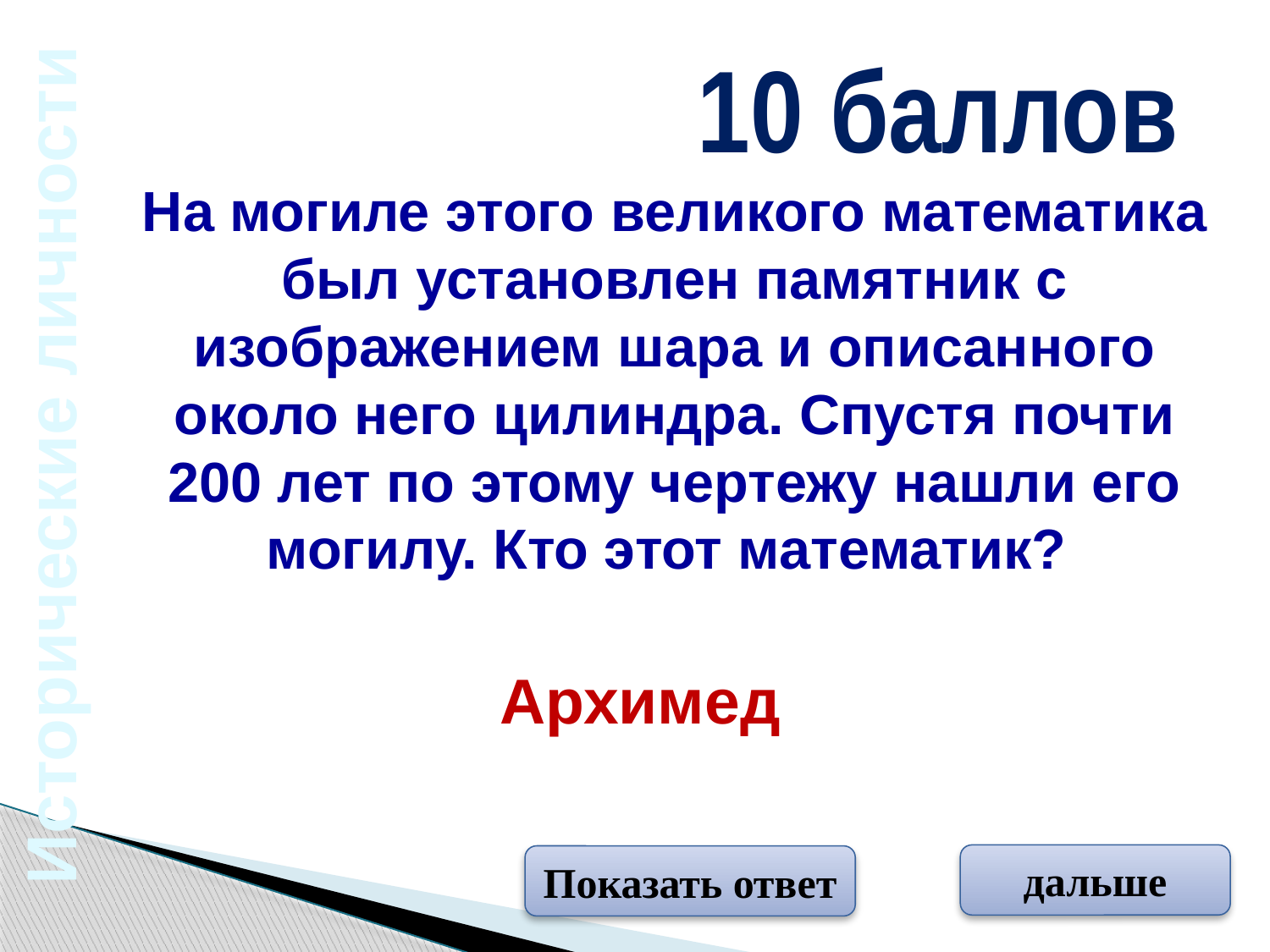

10 баллов
На могиле этого великого математика был установлен памятник с изображением шара и описанного около него цилиндра. Спустя почти 200 лет по этому чертежу нашли его могилу. Кто этот математик?
Исторические личности
Архимед
дальше
Показать ответ